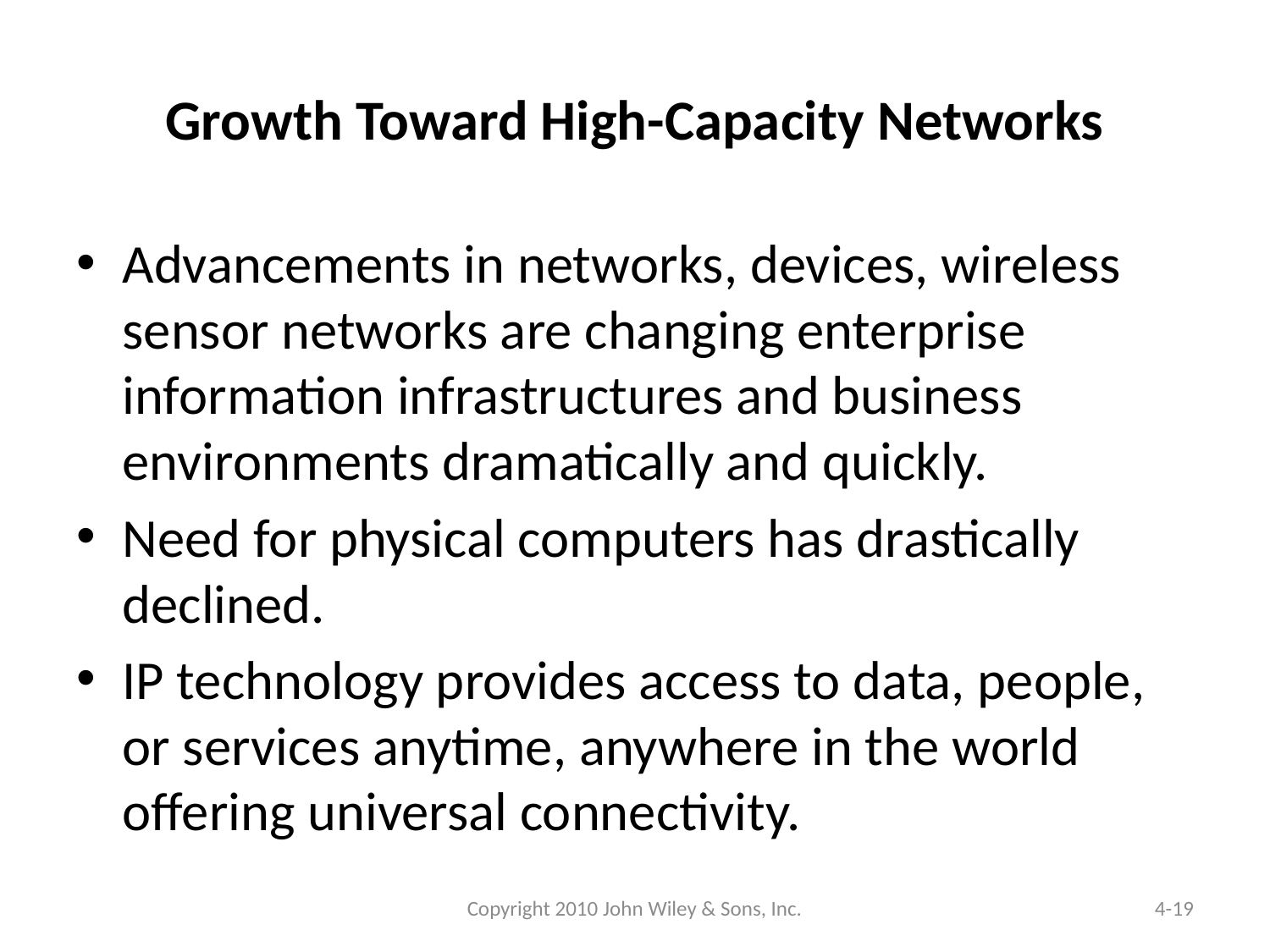

# Growth Toward High-Capacity Networks
Advancements in networks, devices, wireless sensor networks are changing enterprise information infrastructures and business environments dramatically and quickly.
Need for physical computers has drastically declined.
IP technology provides access to data, people, or services anytime, anywhere in the world offering universal connectivity.
Copyright 2010 John Wiley & Sons, Inc.
4-19